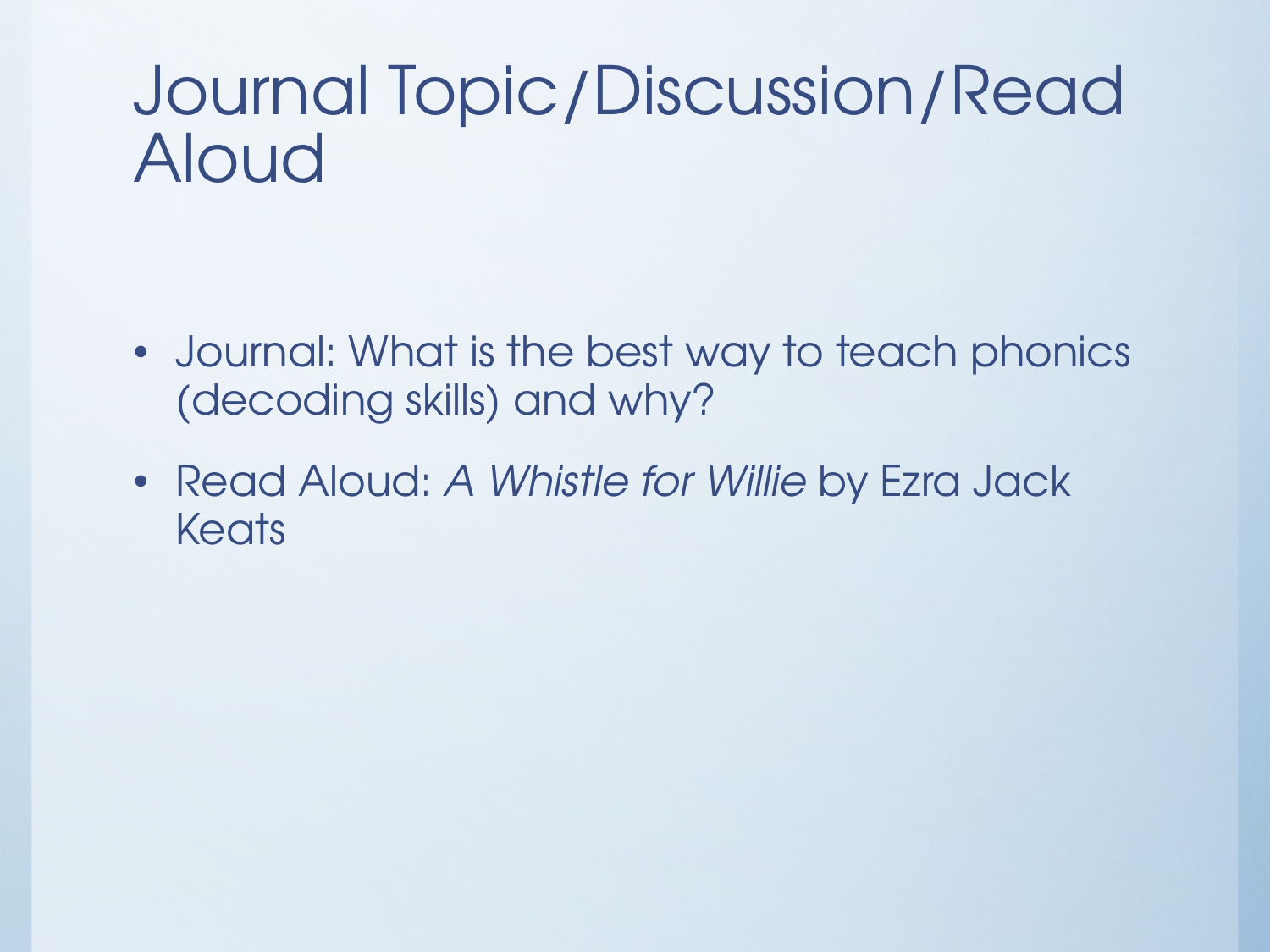

# Journal Topic/Discussion/Read Aloud

Journal: What is the best way to teach phonics (decoding skills) and why?
Read Aloud: A Whistle for Willie by Ezra Jack Keats